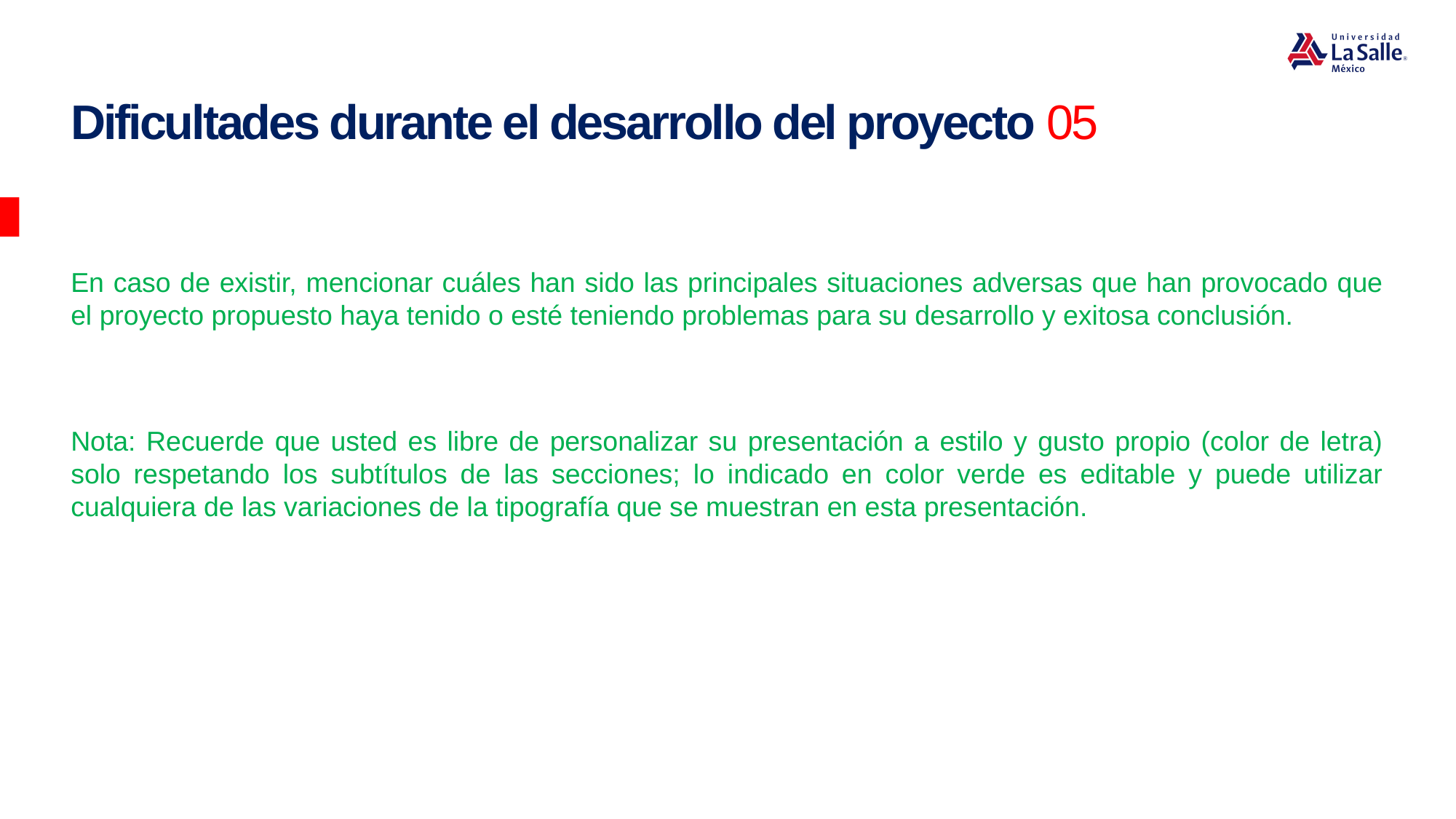

Dificultades durante el desarrollo del proyecto 05

En caso de existir, mencionar cuáles han sido las principales situaciones adversas que han provocado que el proyecto propuesto haya tenido o esté teniendo problemas para su desarrollo y exitosa conclusión.

Nota: Recuerde que usted es libre de personalizar su presentación a estilo y gusto propio (color de letra) solo respetando los subtítulos de las secciones; lo indicado en color verde es editable y puede utilizar cualquiera de las variaciones de la tipografía que se muestran en esta presentación.